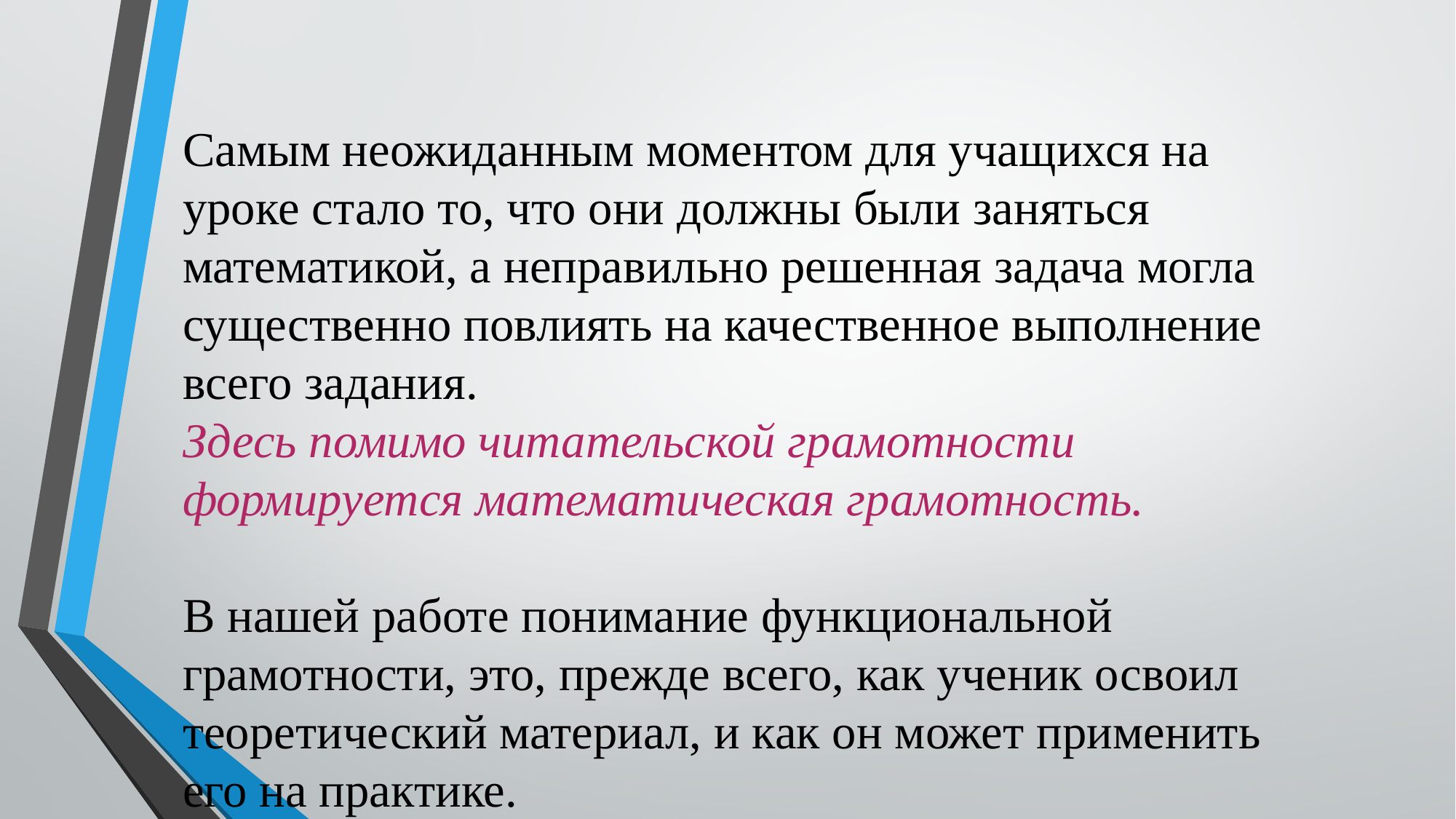

Самым неожиданным моментом для учащихся на уроке стало то, что они должны были заняться математикой, а неправильно решенная задача могла существенно повлиять на качественное выполнение всего задания.
Здесь помимо читательской грамотности формируется математическая грамотность.

В нашей работе понимание функциональной грамотности, это, прежде всего, как ученик освоил теоретический материал, и как он может применить его на практике.